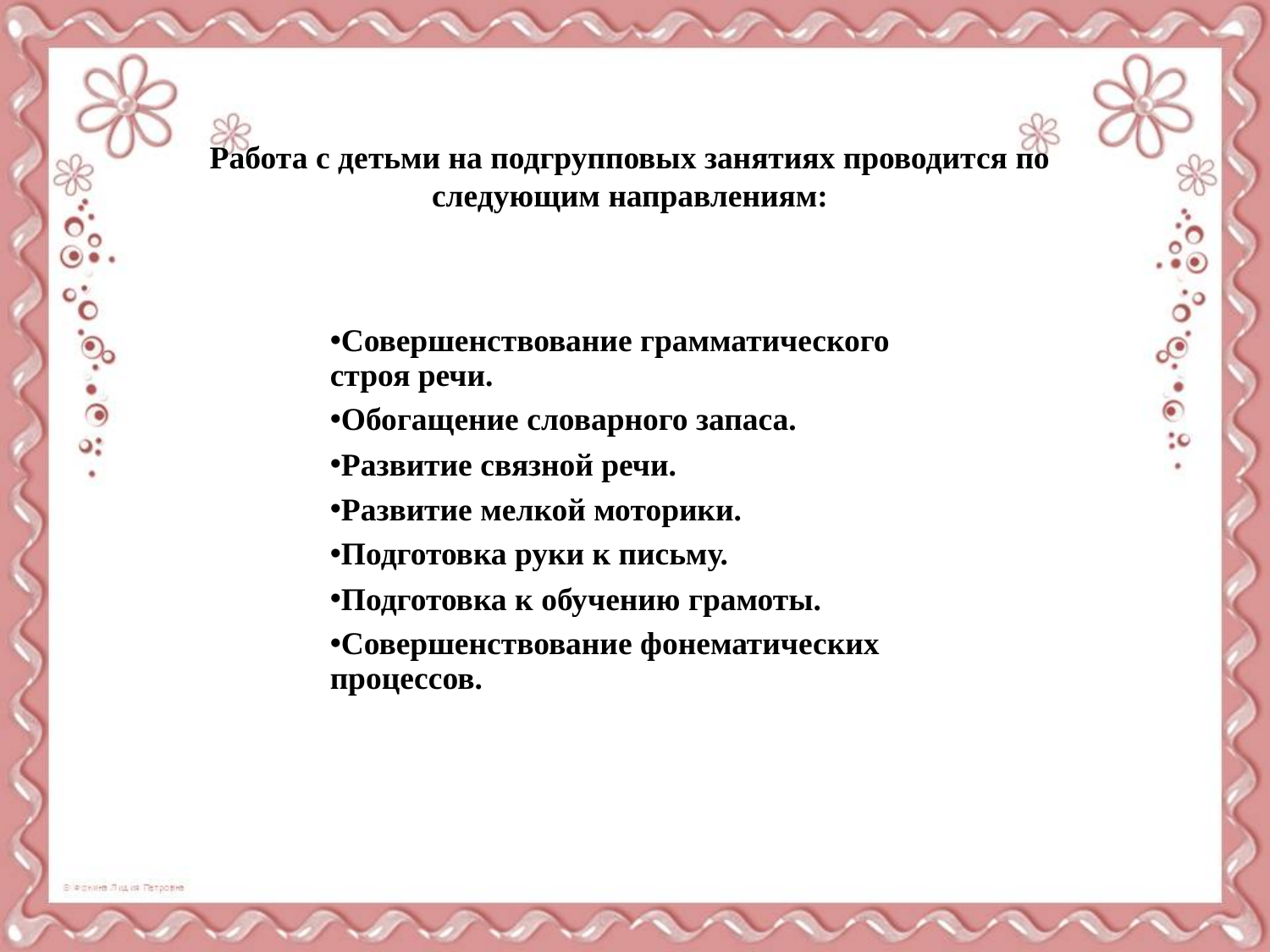

Работа с детьми на подгрупповых занятиях проводится по следующим направлениям:

Совершенствование грамматического строя речи.
Обогащение словарного запаса.
Развитие связной речи.
Развитие мелкой моторики.
Подготовка руки к письму.
Подготовка к обучению грамоты.
Совершенствование фонематических процессов.